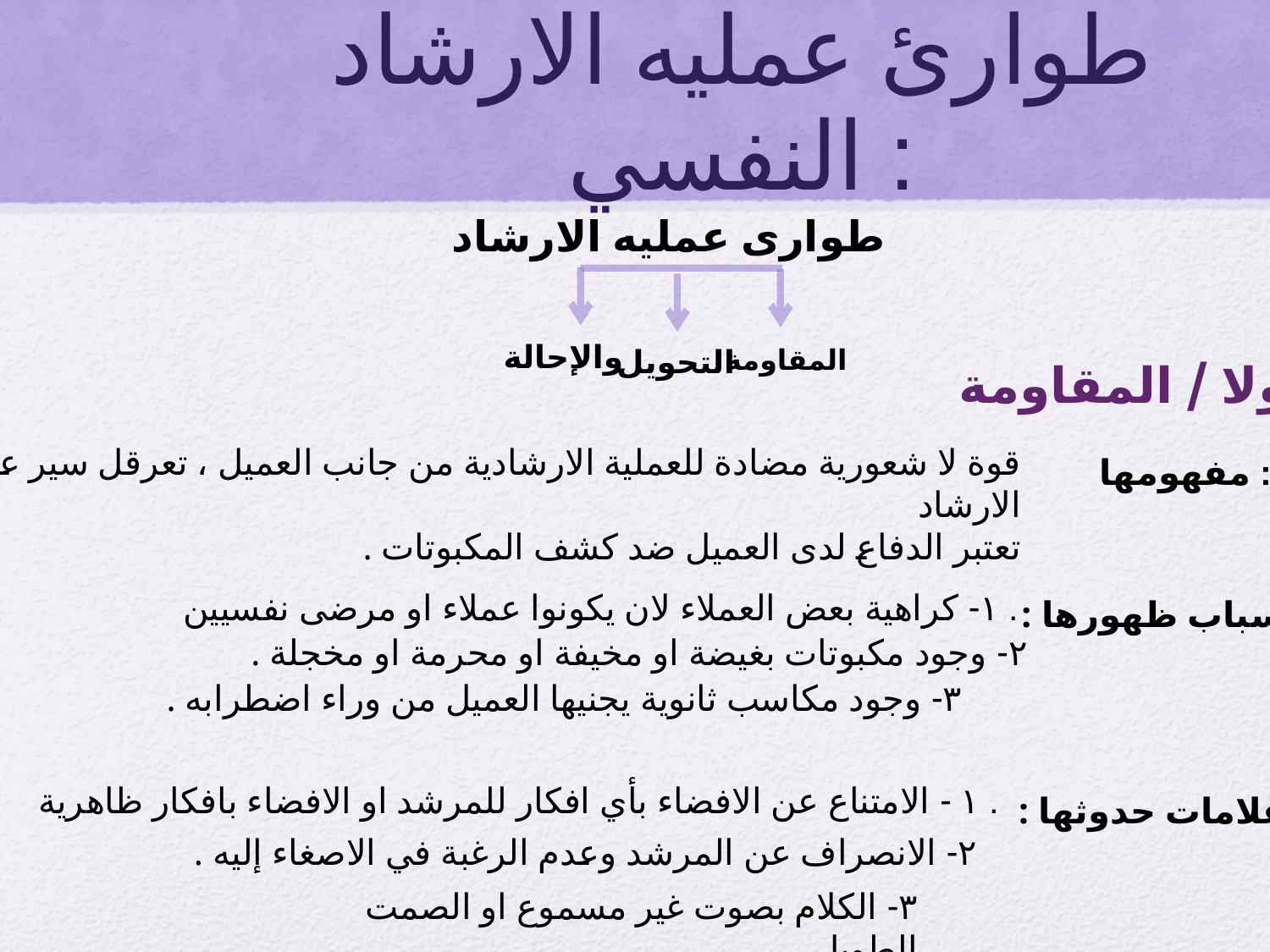

# طوارئ عمليه الارشاد النفسي :
 طوارى عمليه الارشاد
والإحالة
التحويل
المقاومة
أولا / المقاومة
قوة لا شعورية مضادة للعملية الارشادية من جانب العميل ، تعرقل سير عملية الارشاد
تعتبر الدفاع لدى العميل ضد كشف المكبوتات .
مفهومها :
١- كراهية بعض العملاء لان يكونوا عملاء او مرضى نفسيين .
اسباب ظهورها :
٢- وجود مكبوتات بغيضة او مخيفة او محرمة او مخجلة .
٣- وجود مكاسب ثانوية يجنيها العميل من وراء اضطرابه .
١ - الامتناع عن الافضاء بأي افكار للمرشد او الافضاء بافكار ظاهرية .
علامات حدوثها :
٢- الانصراف عن المرشد وعدم الرغبة في الاصغاء إليه .
٣- الكلام بصوت غير مسموع او الصمت الطويل .